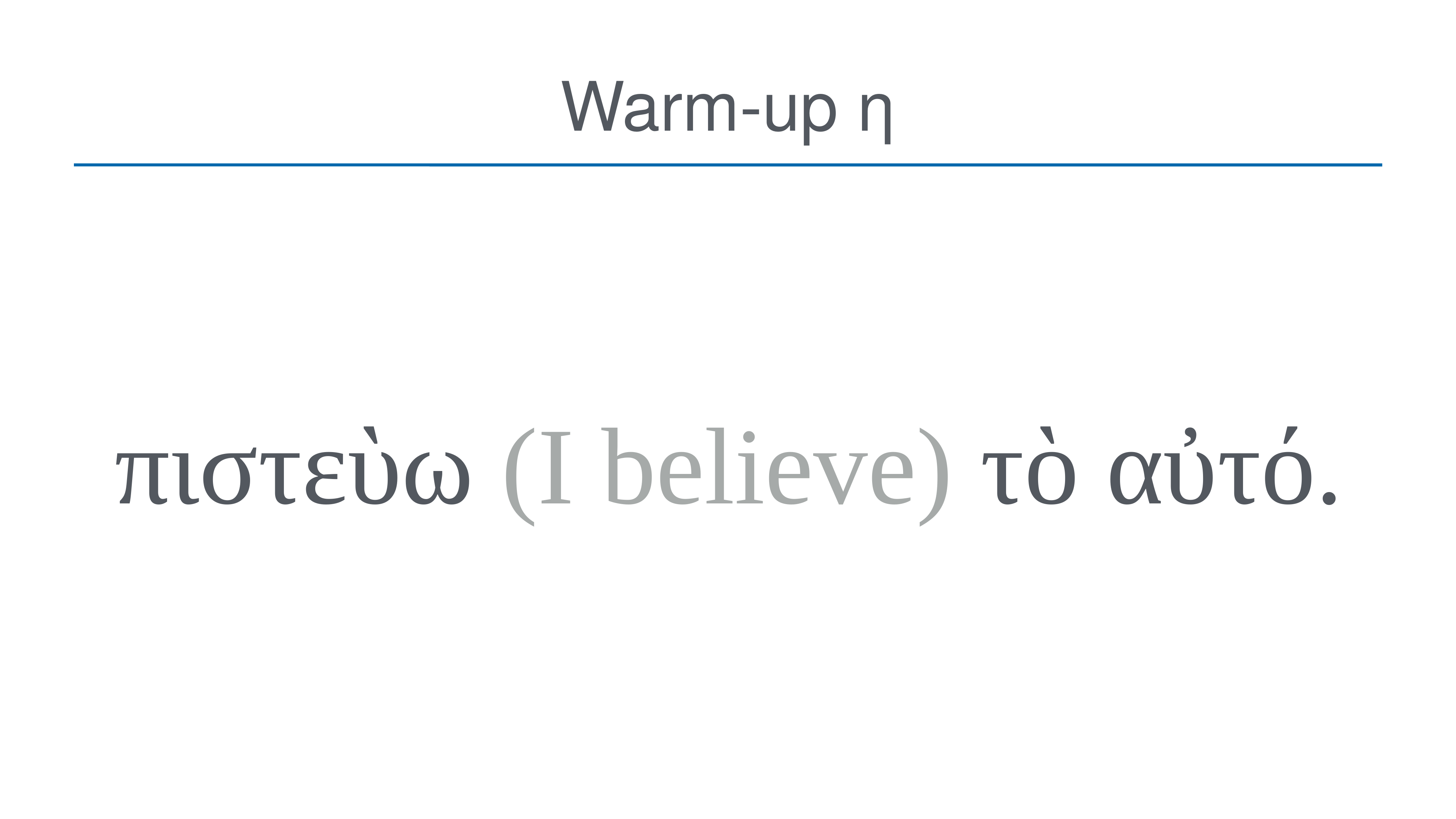

# Warm-up η
πιστεὺω (I believe) τὸ αὐτό.